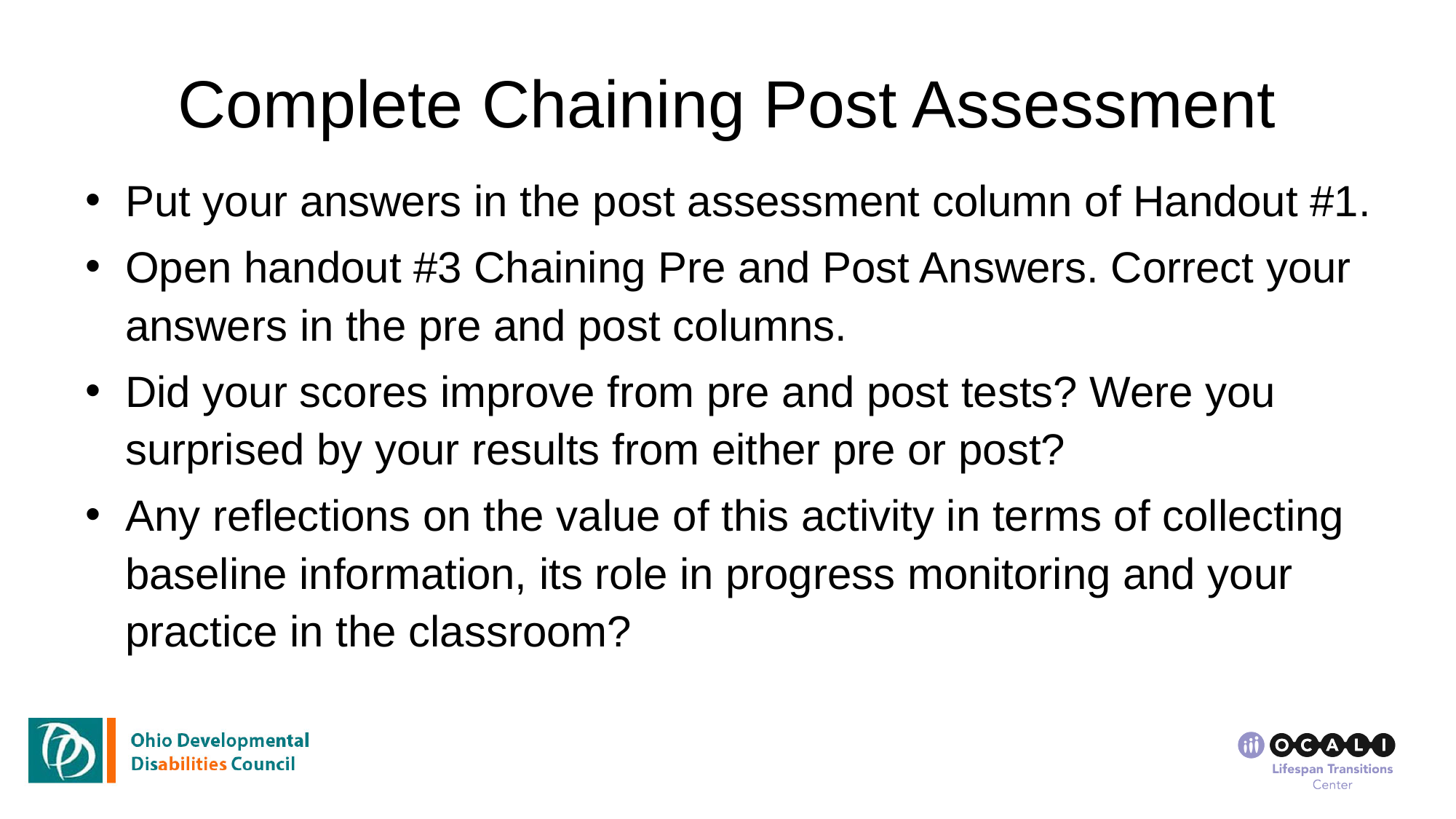

# Complete Chaining Post Assessment
Put your answers in the post assessment column of Handout #1.
Open handout #3 Chaining Pre and Post Answers. Correct your answers in the pre and post columns.
Did your scores improve from pre and post tests? Were you surprised by your results from either pre or post?
Any reflections on the value of this activity in terms of collecting baseline information, its role in progress monitoring and your practice in the classroom?